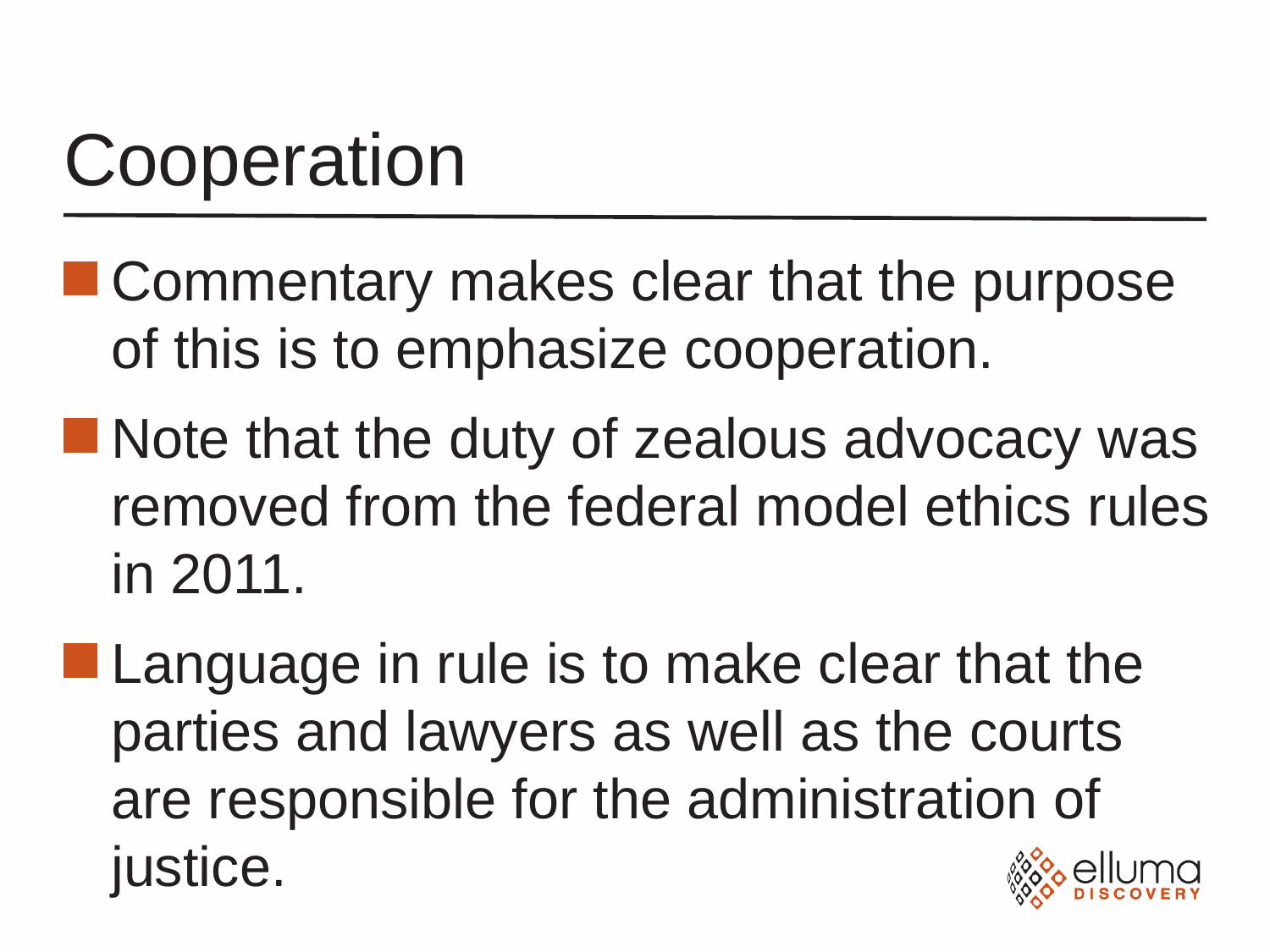

# Cooperation

Commentary makes clear that the purpose of this is to emphasize cooperation.
Note that the duty of zealous advocacy was removed from the federal model ethics rules in 2011.
Language in rule is to make clear that the parties and lawyers as well as the courts are responsible for the administration of justice.